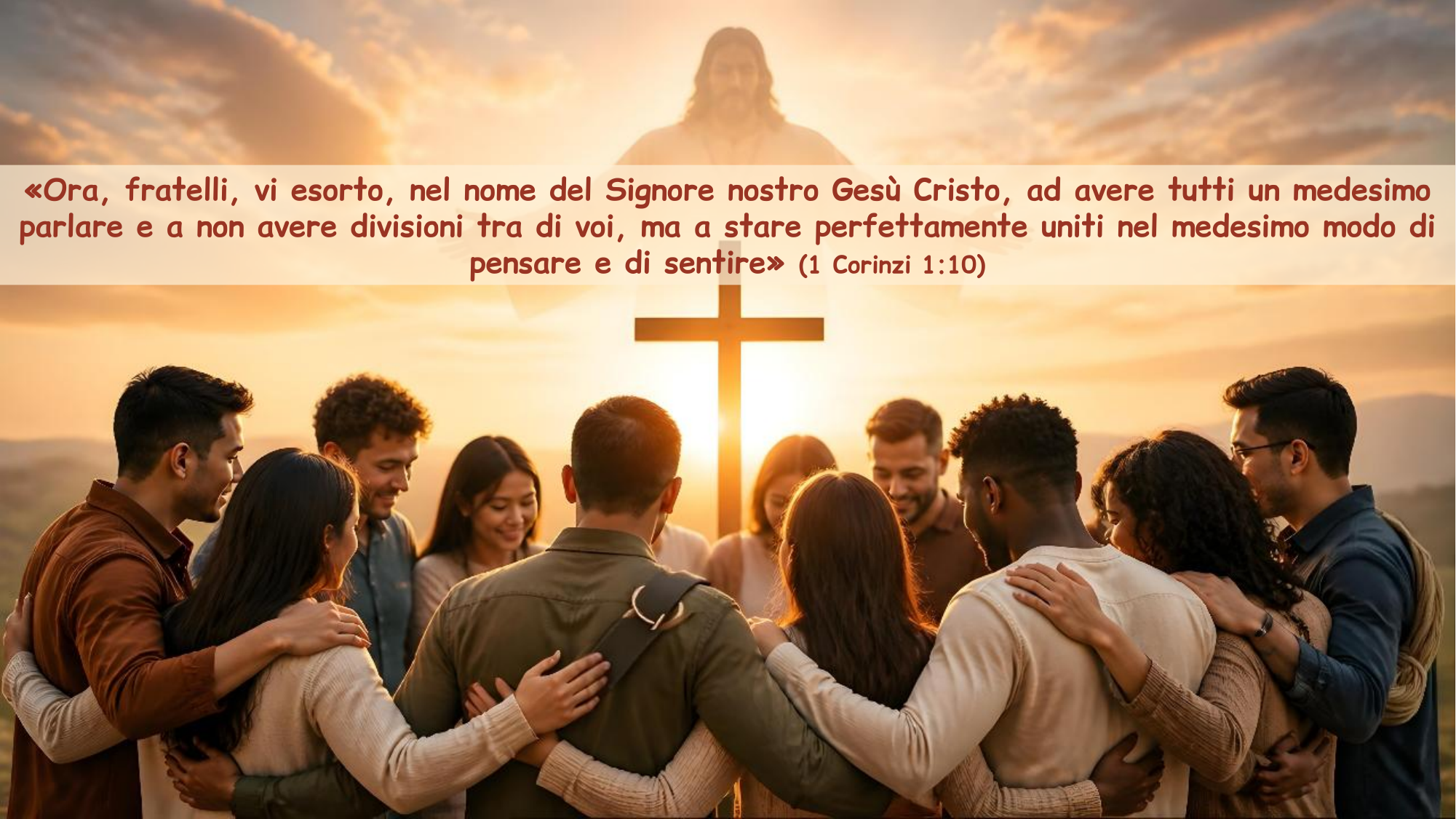

«Ora, fratelli, vi esorto, nel nome del Signore nostro Gesù Cristo, ad avere tutti un medesimo parlare e a non avere divisioni tra di voi, ma a stare perfettamente uniti nel medesimo modo di pensare e di sentire» (1 Corinzi 1:10)